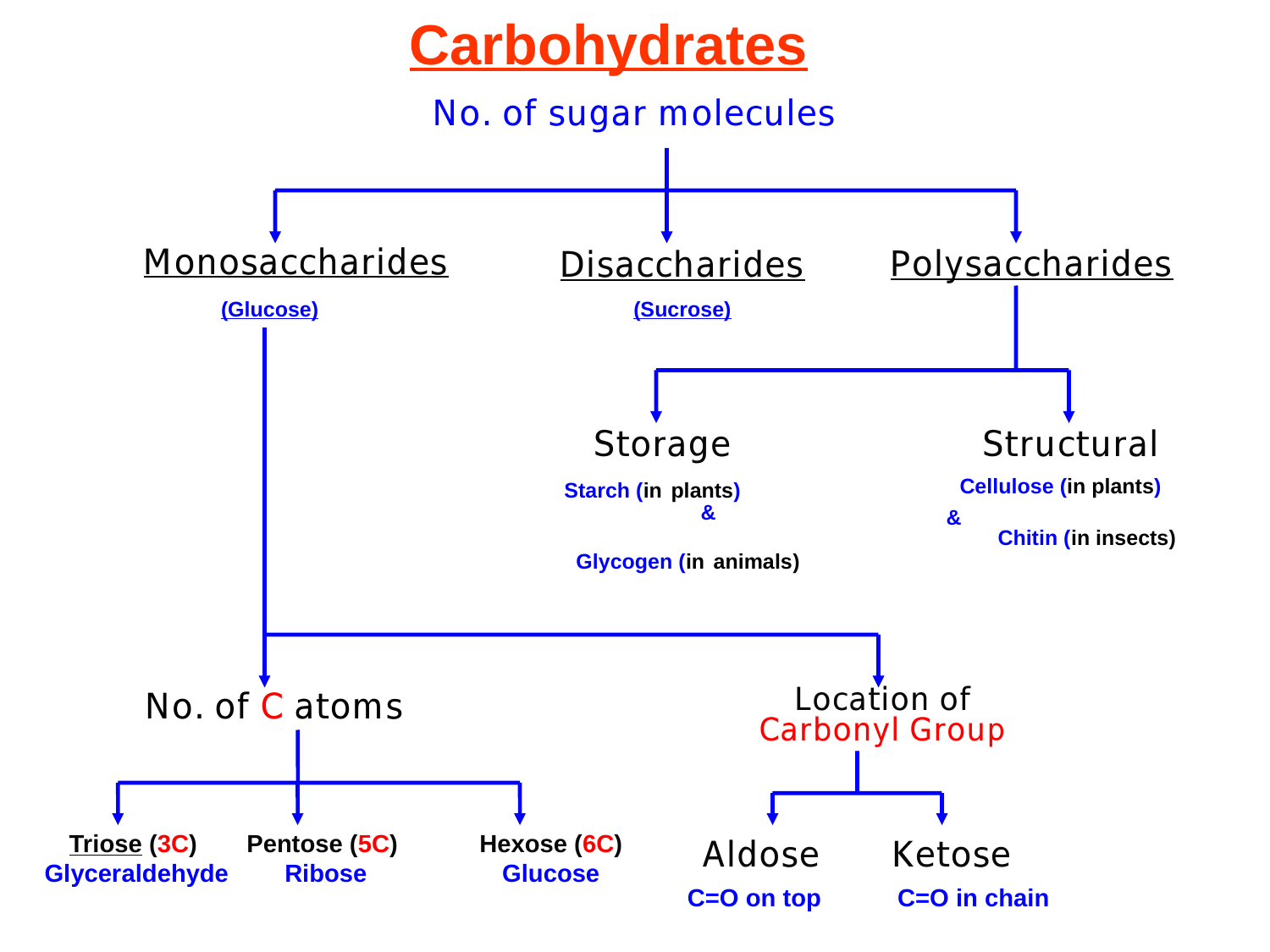

# Carbohydrates
No. of sugar molecules

Monosaccharides
Polysaccharides
Disaccharides
(Glucose)
(Sucrose)

Storage
Structural
Starch (in plants)                                    &                                           Glycogen (in animals)
Cellulose (in plants)
 &                                               Chitin (in insects)
No. of C atoms
Location of Carbonyl Group

Triose (3C)
Glyceraldehyde
Pentose (5C)
Ribose
Hexose (6C)
Glucose
Aldose
Ketose
C=O on top
C=O in chain